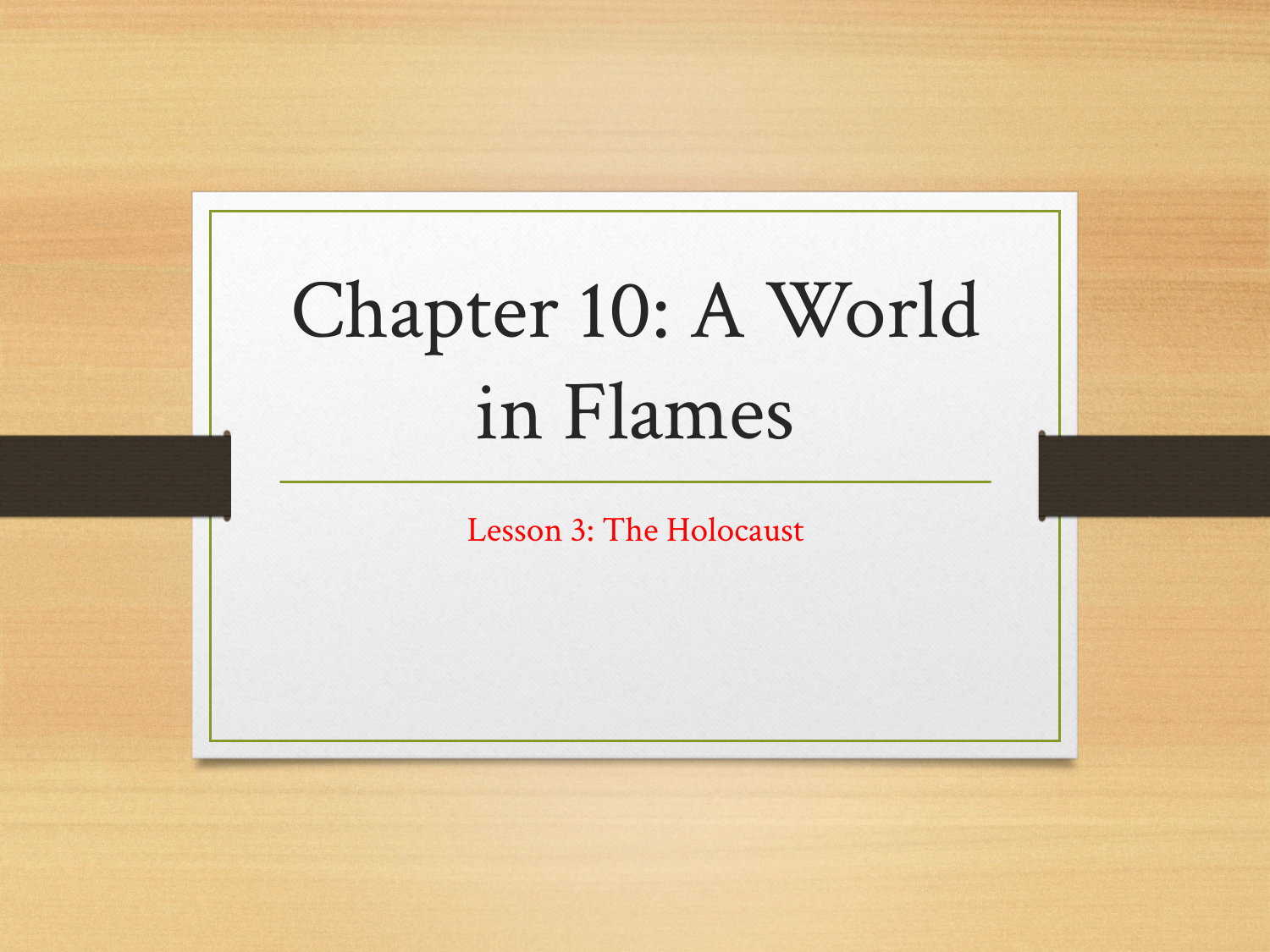

# Chapter 10: A World in Flames
Lesson 3: The Holocaust